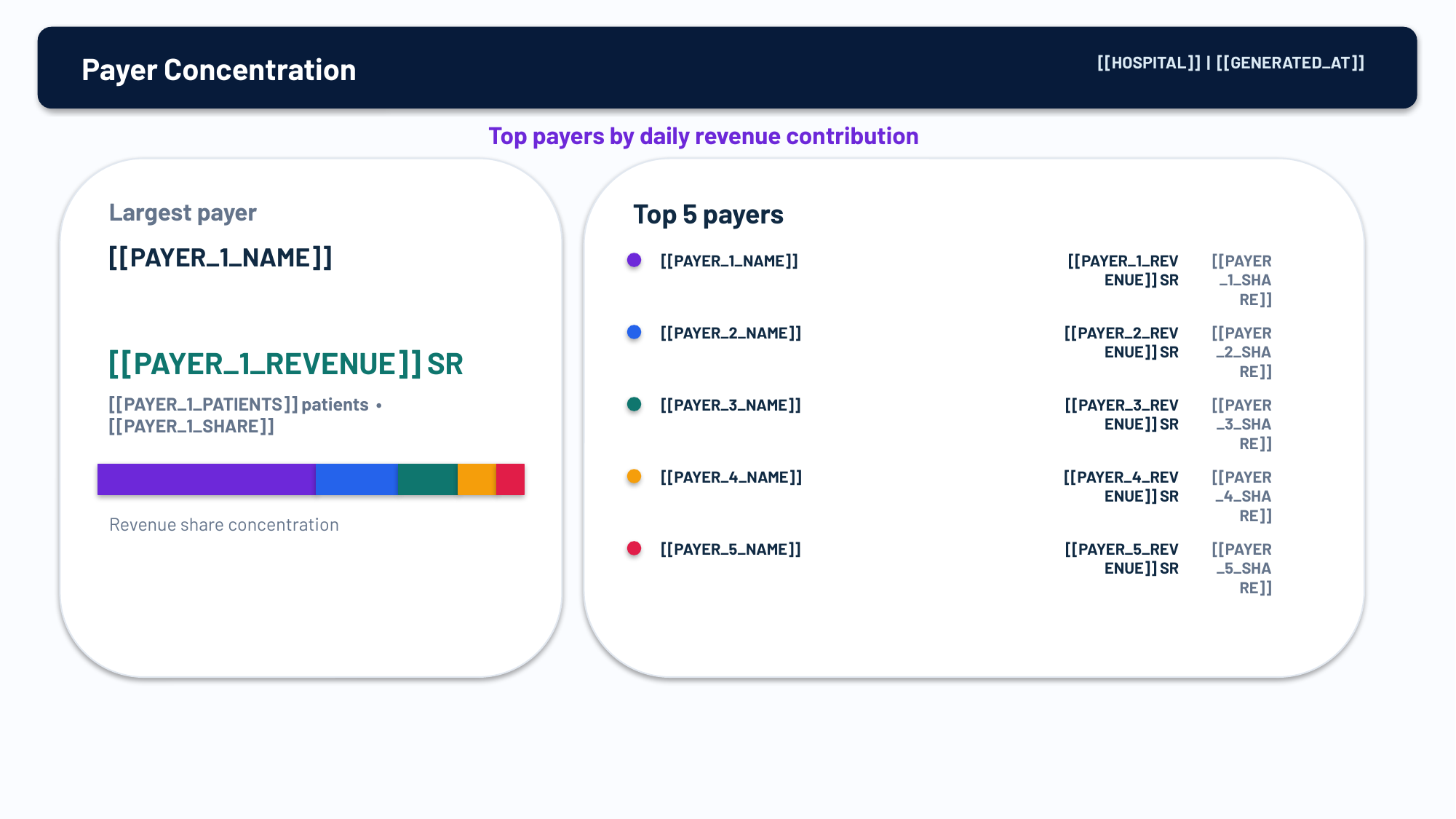

Payer Concentration
[[HOSPITAL]]  |  [[GENERATED_AT]]
Top payers by daily revenue contribution

Largest payer
Top 5 payers
[[PAYER_1_NAME]]
[[PAYER_1_NAME]]
[[PAYER_1_REVENUE]] SR
[[PAYER_1_SHARE]]

[[PAYER_2_NAME]]
[[PAYER_2_REVENUE]] SR
[[PAYER_2_SHARE]]

[[PAYER_1_REVENUE]] SR
[[PAYER_1_PATIENTS]] patients  •  [[PAYER_1_SHARE]]
[[PAYER_3_NAME]]
[[PAYER_3_REVENUE]] SR
[[PAYER_3_SHARE]]

[[PAYER_4_NAME]]
[[PAYER_4_REVENUE]] SR
[[PAYER_4_SHARE]]

Revenue share concentration
[[PAYER_5_NAME]]
[[PAYER_5_REVENUE]] SR
[[PAYER_5_SHARE]]